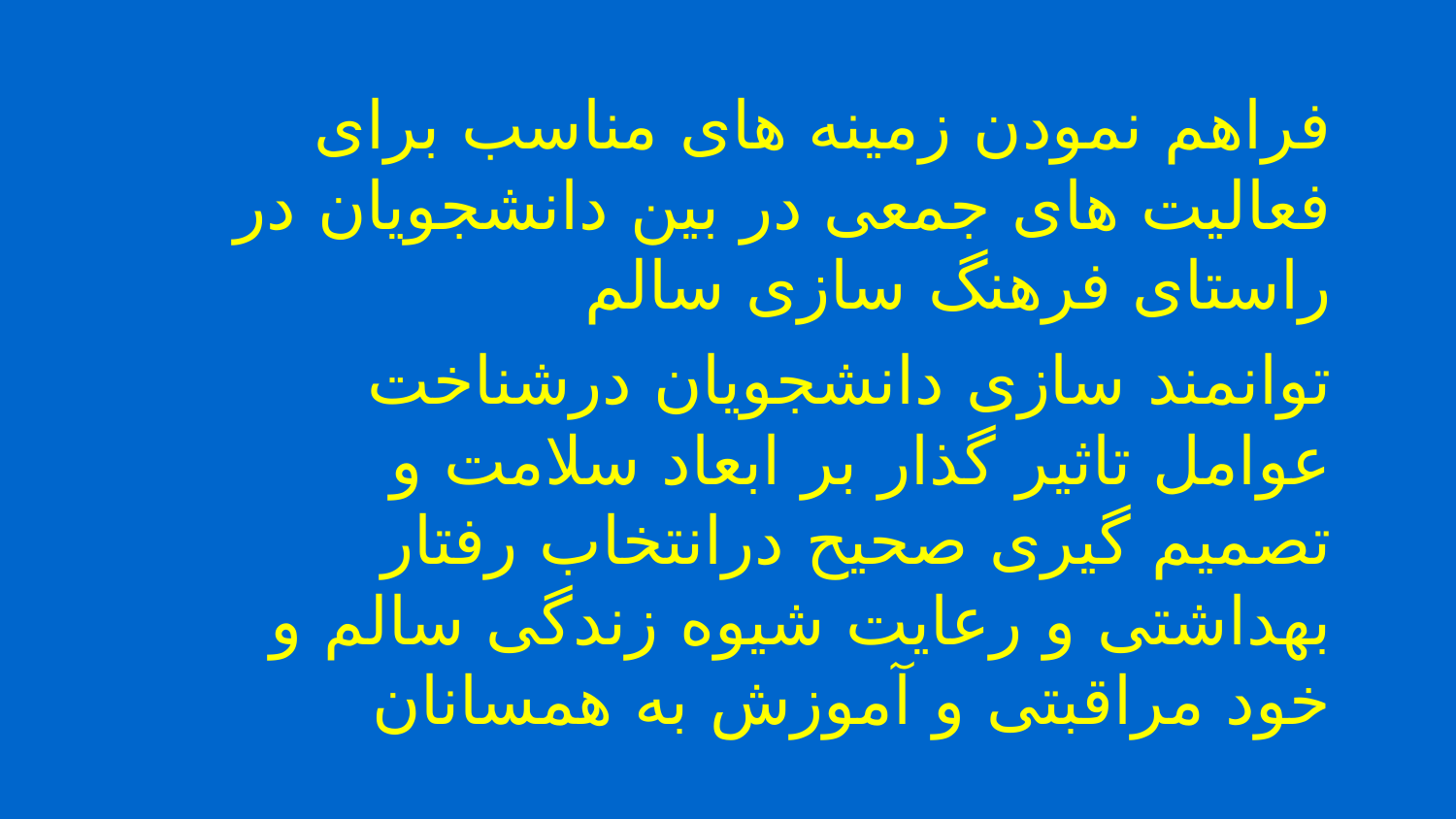

فراهم نمودن زمینه های مناسب برای فعالیت های جمعی در بین دانشجویان در راستای فرهنگ سازی سالم
توانمند سازی دانشجویان درشناخت عوامل تاثیر گذار بر ابعاد سلامت و تصمیم گیری صحیح درانتخاب رفتار بهداشتی و رعایت شیوه زندگی سالم و خود مراقبتی و آموزش به همسانان